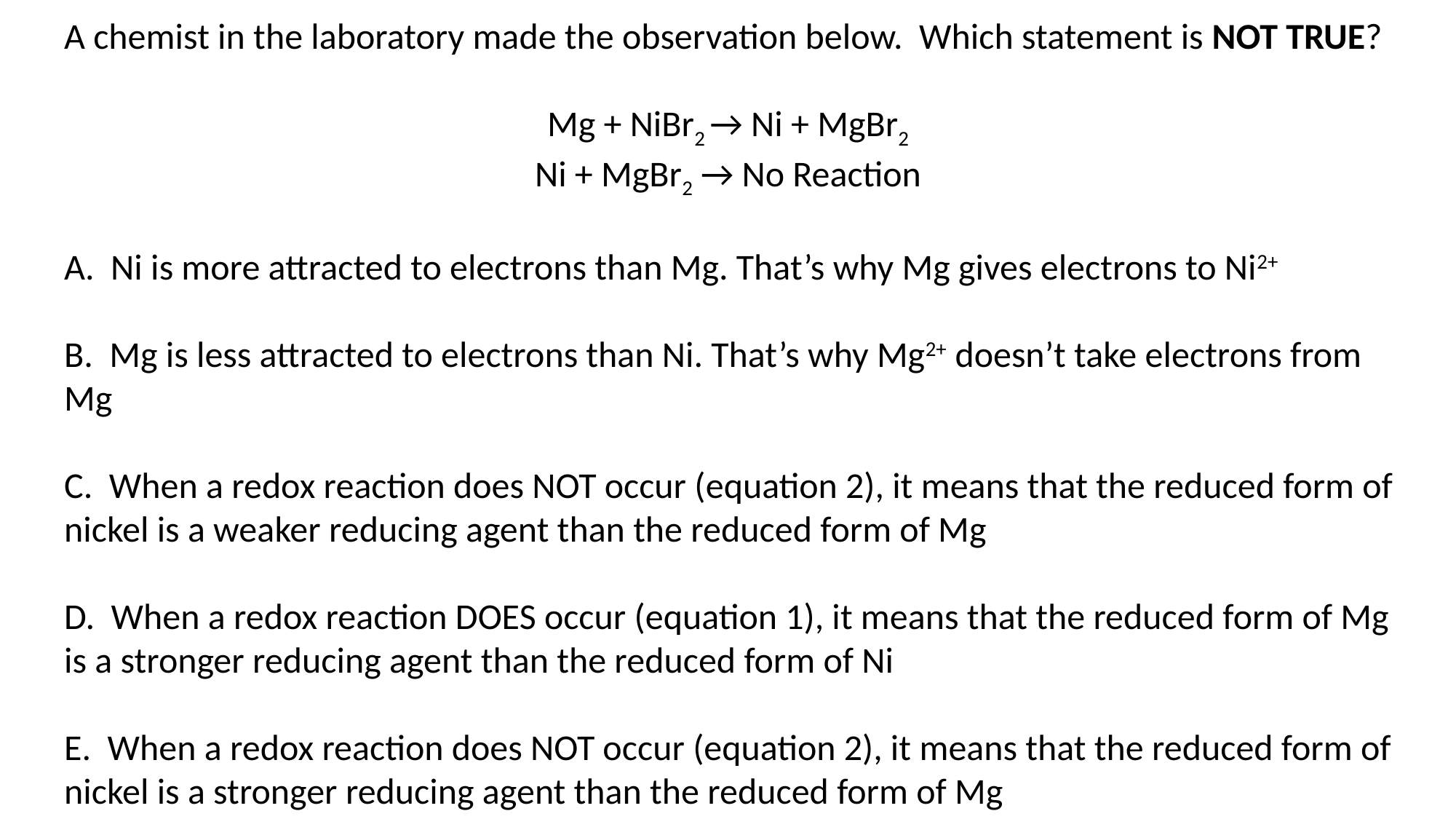

A chemist in the laboratory made the observation below.  Which statement is NOT TRUE?

Mg + NiBr2 → Ni + MgBr2
Ni + MgBr2 → No Reaction

A.  Ni is more attracted to electrons than Mg. That’s why Mg gives electrons to Ni2+

B.  Mg is less attracted to electrons than Ni. That’s why Mg2+ doesn’t take electrons from Mg

C.  When a redox reaction does NOT occur (equation 2), it means that the reduced form of nickel is a weaker reducing agent than the reduced form of Mg

D.  When a redox reaction DOES occur (equation 1), it means that the reduced form of Mg is a stronger reducing agent than the reduced form of Ni

E.  When a redox reaction does NOT occur (equation 2), it means that the reduced form of nickel is a stronger reducing agent than the reduced form of Mg